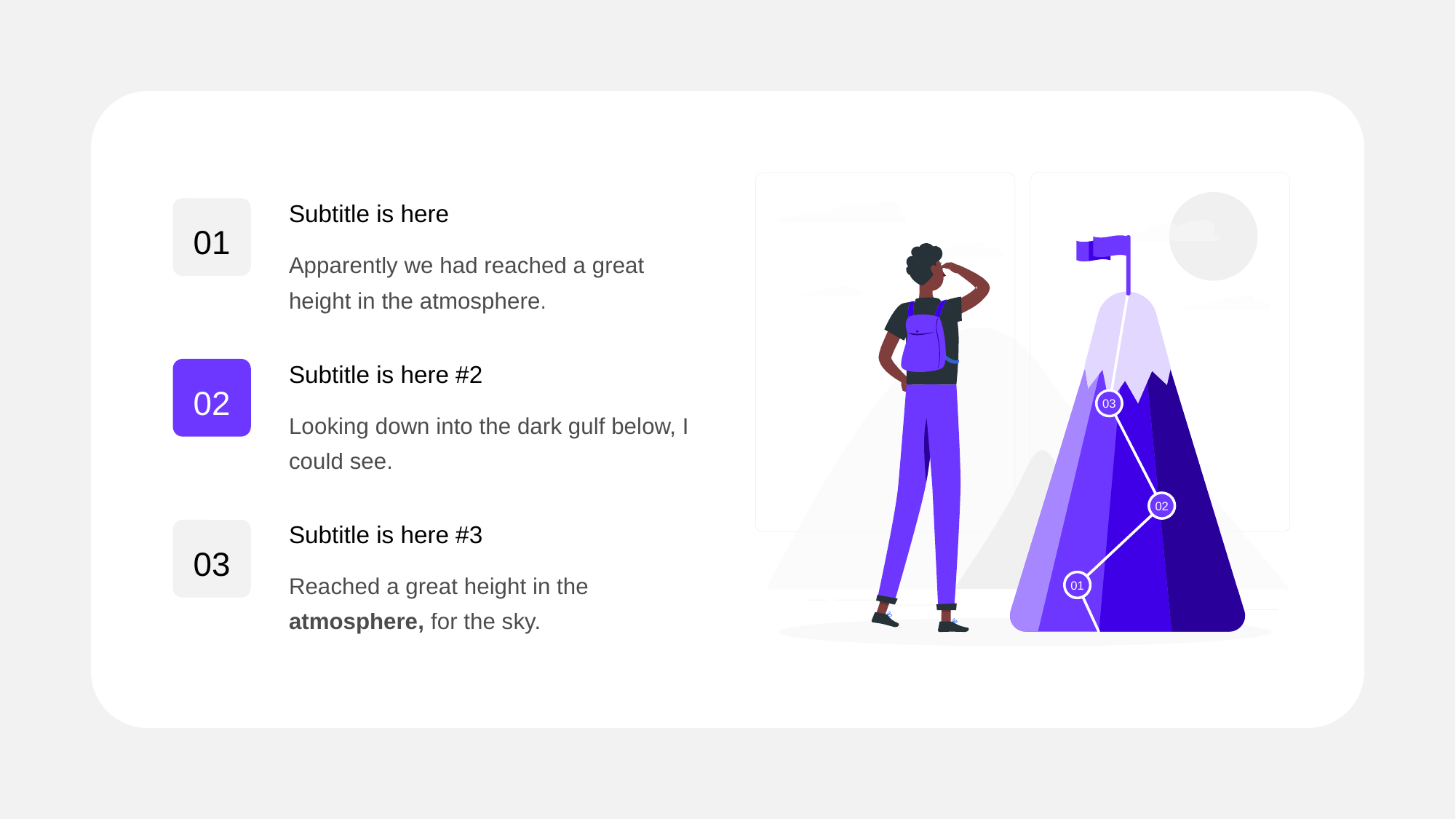

Subtitle is here
Apparently we had reached a great height in the atmosphere.

03

02

01

01

Subtitle is here #2
Looking down into the dark gulf below, I could see.
02
Subtitle is here #3
Reached a great height in the atmosphere, for the sky.
03